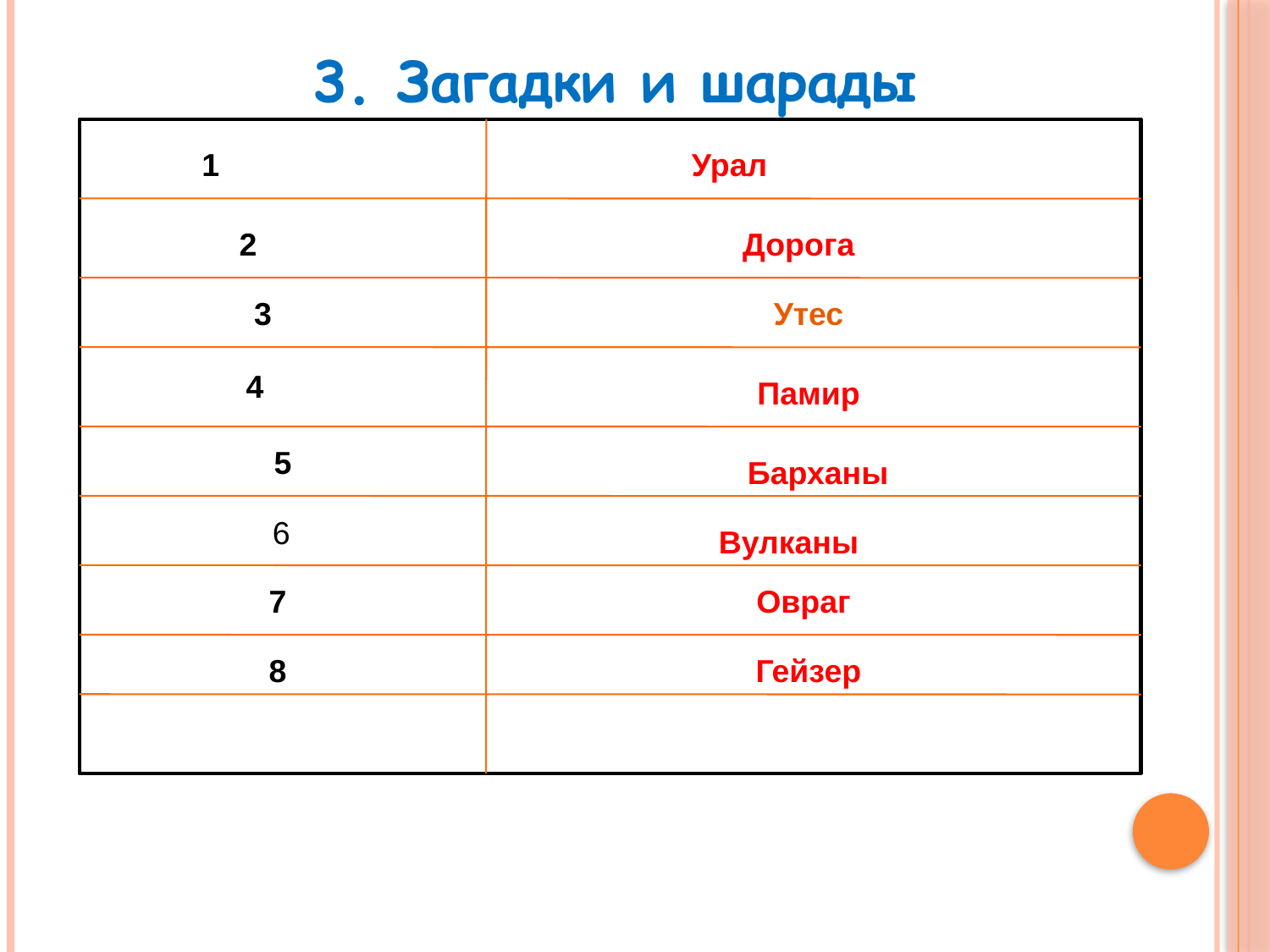

3. Загадки и шарады
11022 м
1
Урал
2
Дорога
3
Утес
4
Памир
5
 Барханы
6
Вулканы
7
Овраг
8
Гейзер